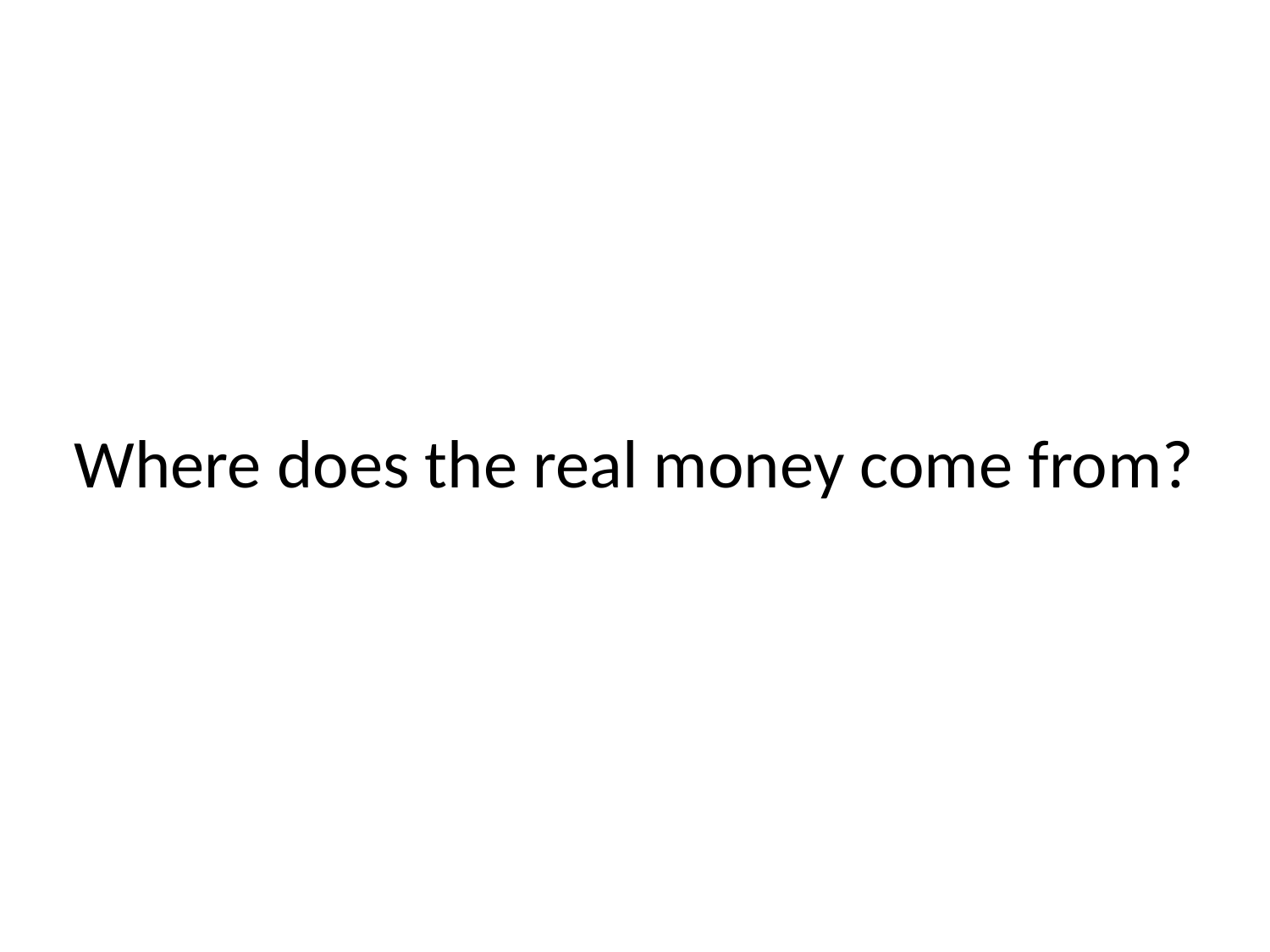

# Where does the real money come from?